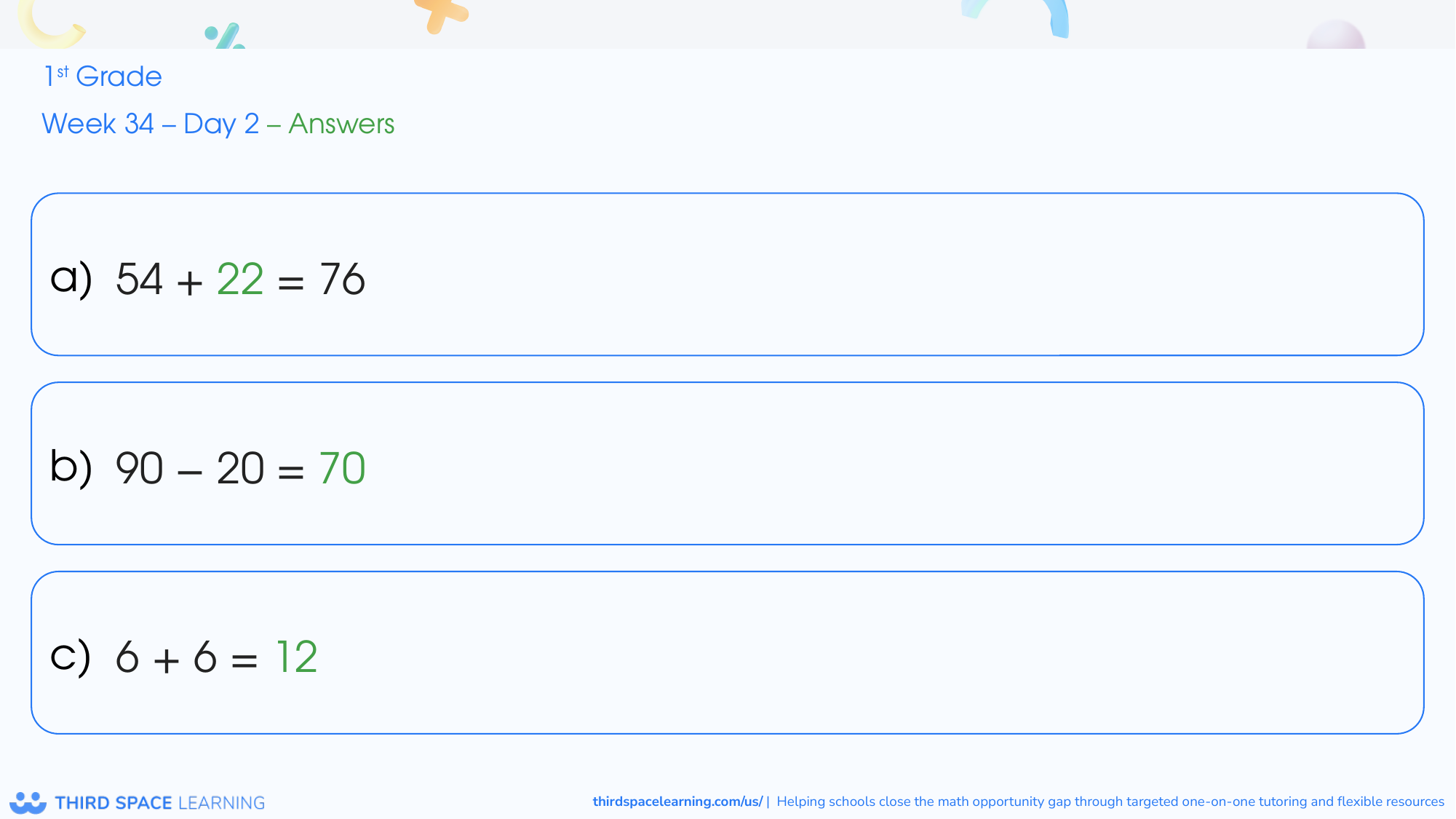

1st Grade
Week 34 – Day 2 – Answers
54 + 22 = 76
90 − 20 = 70
6 + 6 = 12